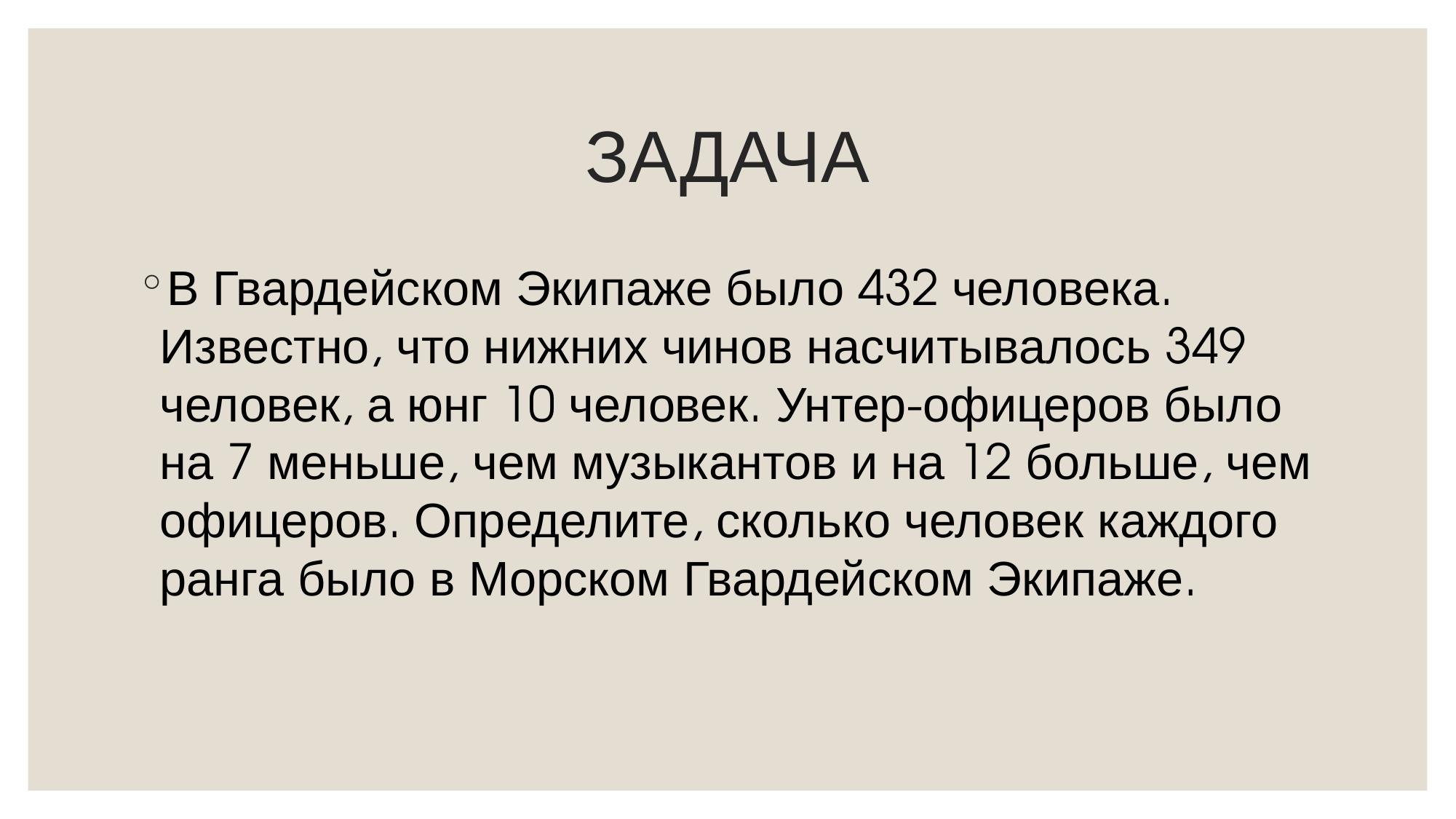

# ЗАДАЧА
В Гвардейском Экипаже было 432 человека. Известно, что нижних чинов насчитывалось 349 человек, а юнг 10 человек. Унтер-офицеров было на 7 меньше, чем музыкантов и на 12 больше, чем офицеров. Определите, сколько человек каждого ранга было в Морском Гвардейском Экипаже.